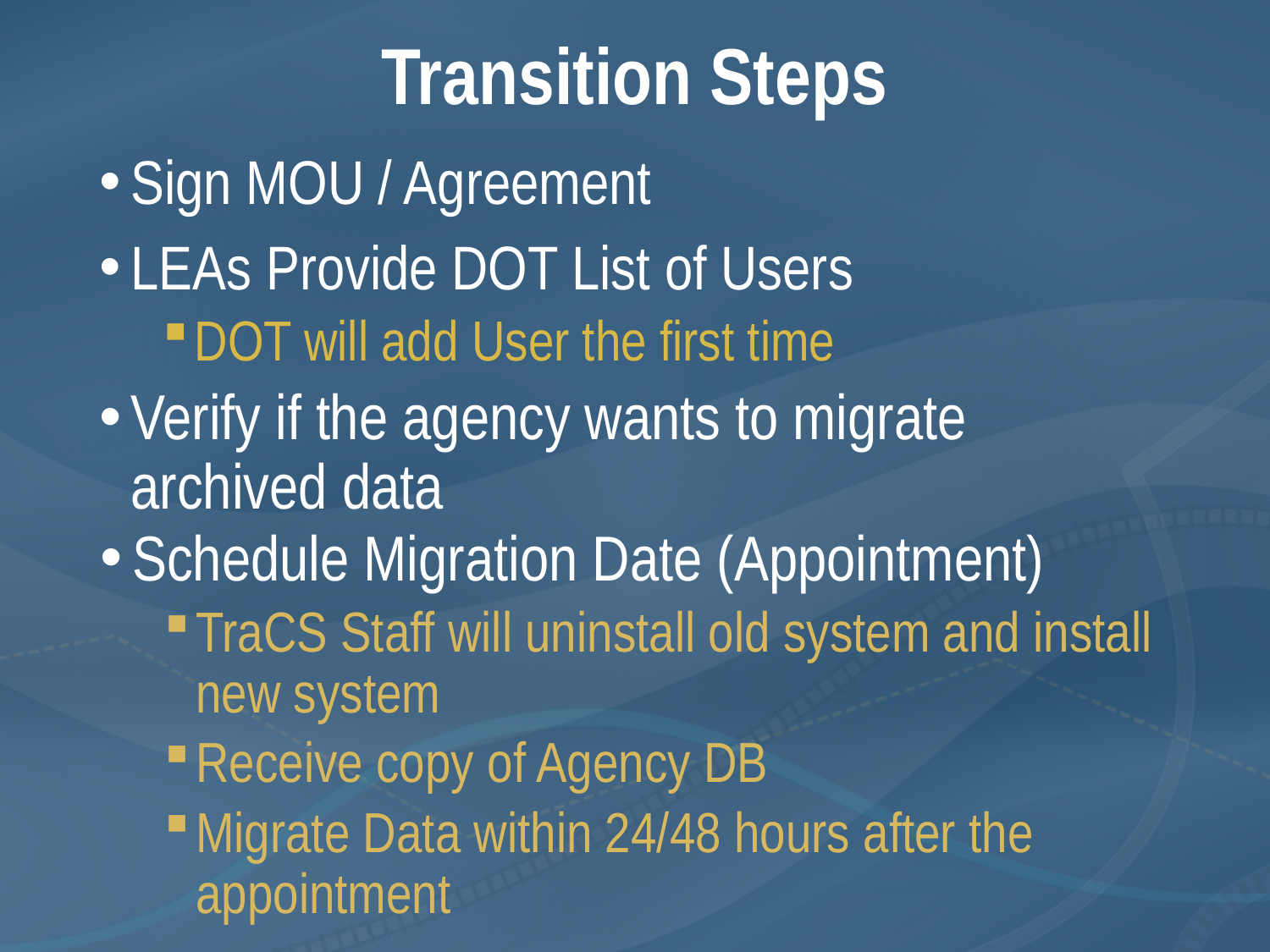

# Transition Steps
Sign MOU / Agreement

LEAs Provide DOT List of Users
DOT will add User the first time

Verify if the agency wants to migrate archived data

Schedule Migration Date (Appointment)
TraCS Staff will uninstall old system and install new system
Receive copy of Agency DB
Migrate Data within 24/48 hours after the appointment